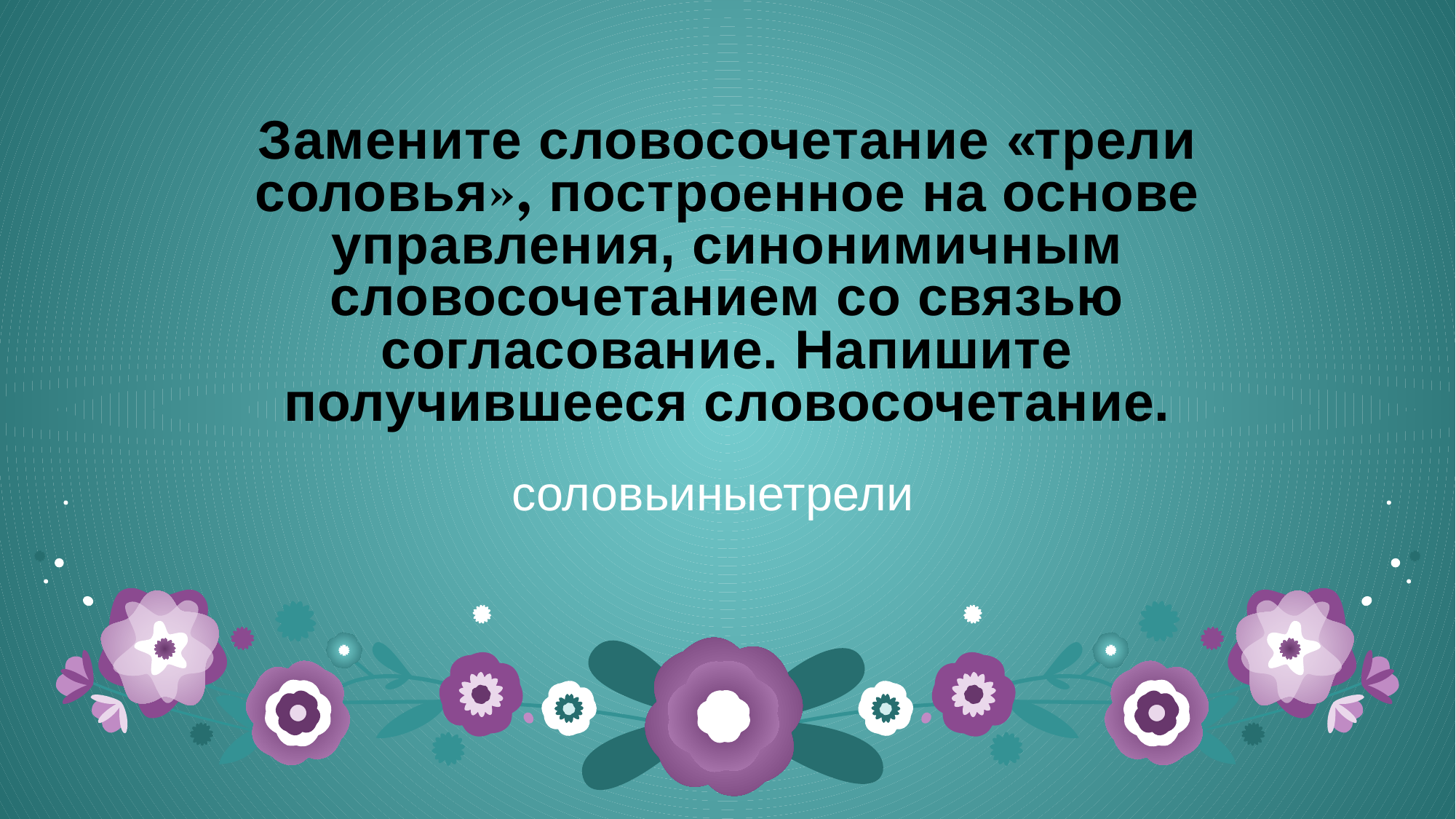

# Замените словосочетание «трели соловья», построенное на основе управления, синонимичным словосочетанием со связью согласование. Напишите получившееся словосочетание.
соловьиныетрели